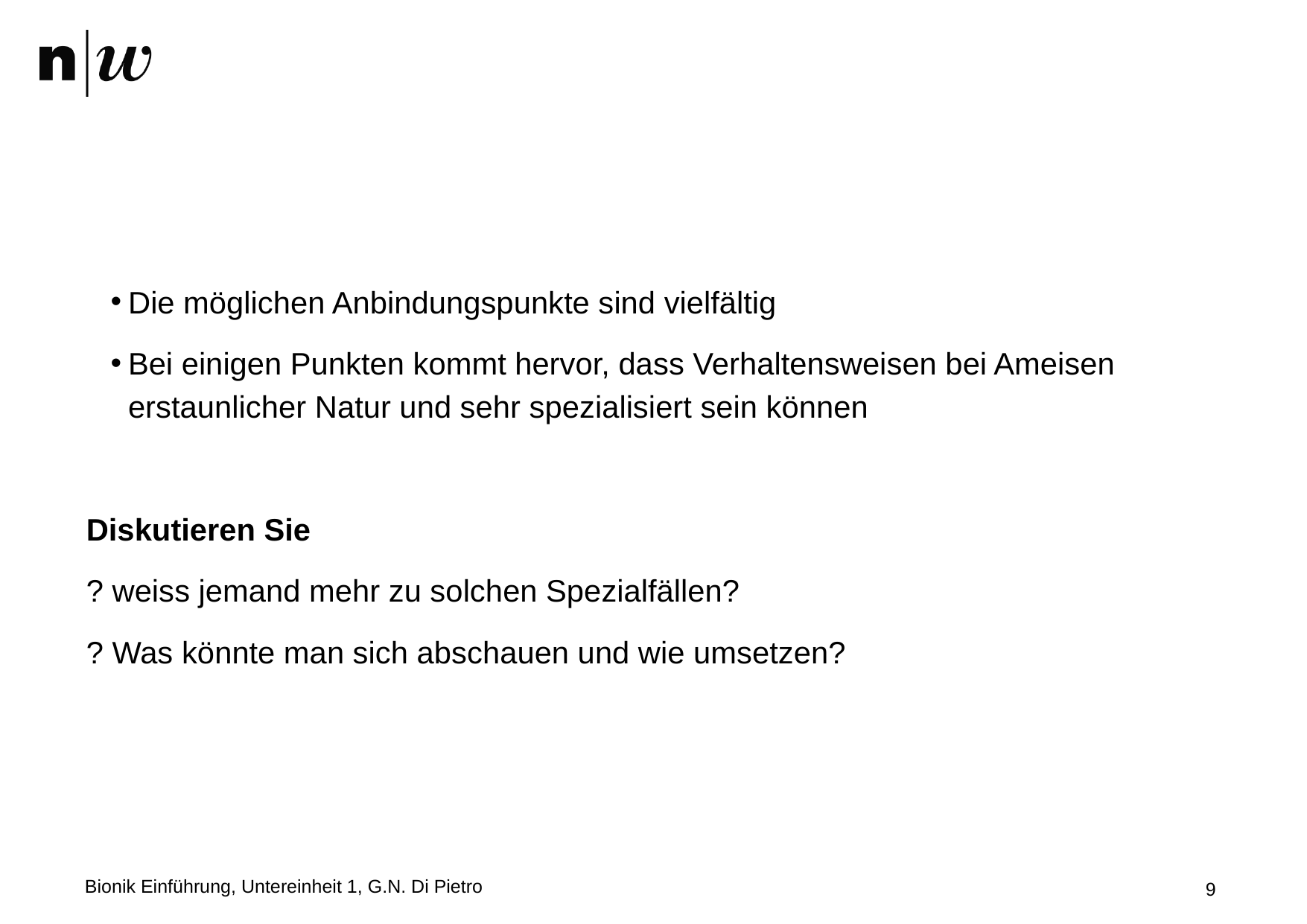

#
Die möglichen Anbindungspunkte sind vielfältig
Bei einigen Punkten kommt hervor, dass Verhaltensweisen bei Ameisen erstaunlicher Natur und sehr spezialisiert sein können

Diskutieren Sie
? weiss jemand mehr zu solchen Spezialfällen?
? Was könnte man sich abschauen und wie umsetzen?

Bionik Einführung, Untereinheit 1, G.N. Di Pietro
9